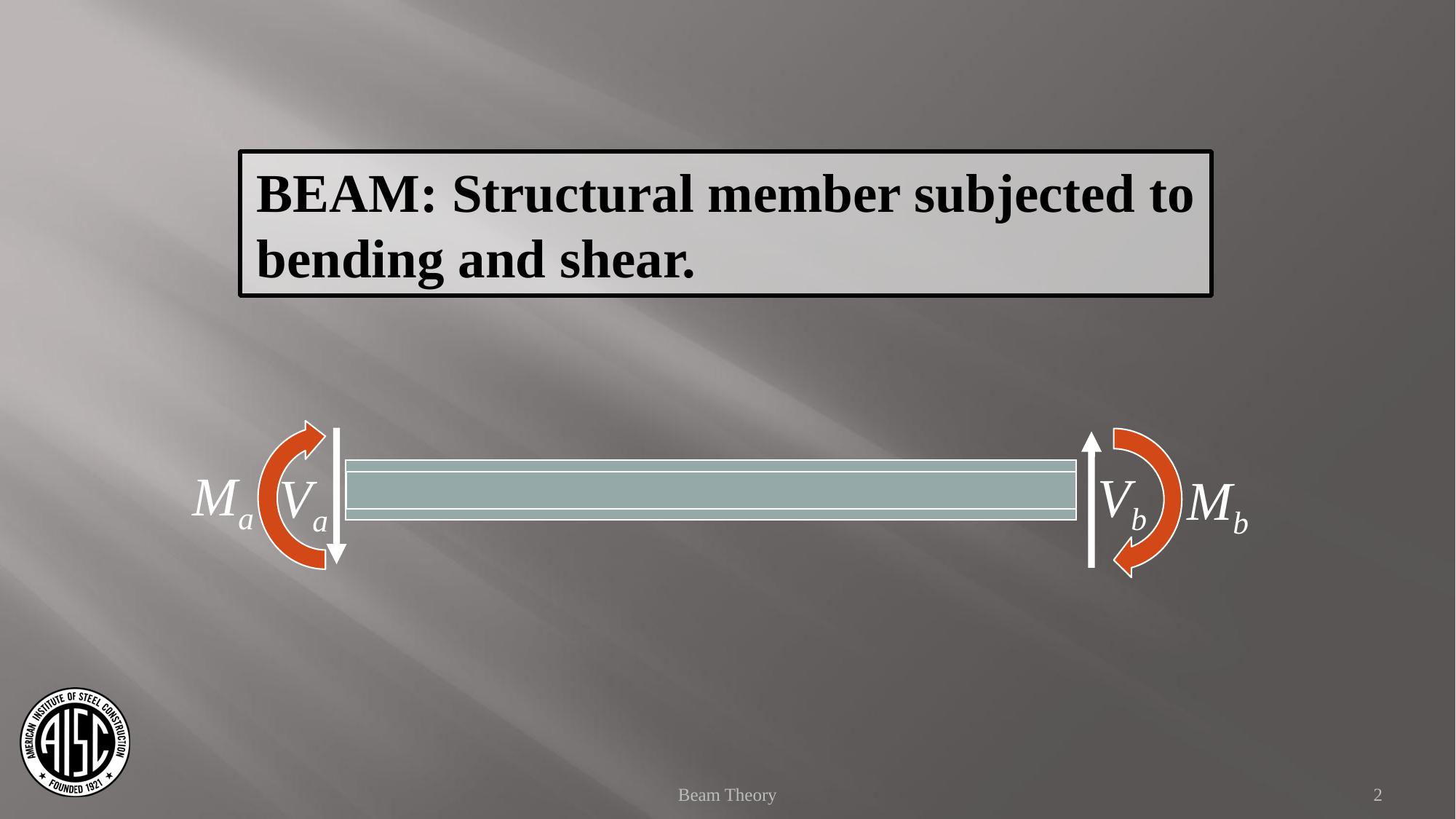

BEAM: Structural member subjected to bending and shear.

Ma
Vb
Va
Mb

Beam Theory
2